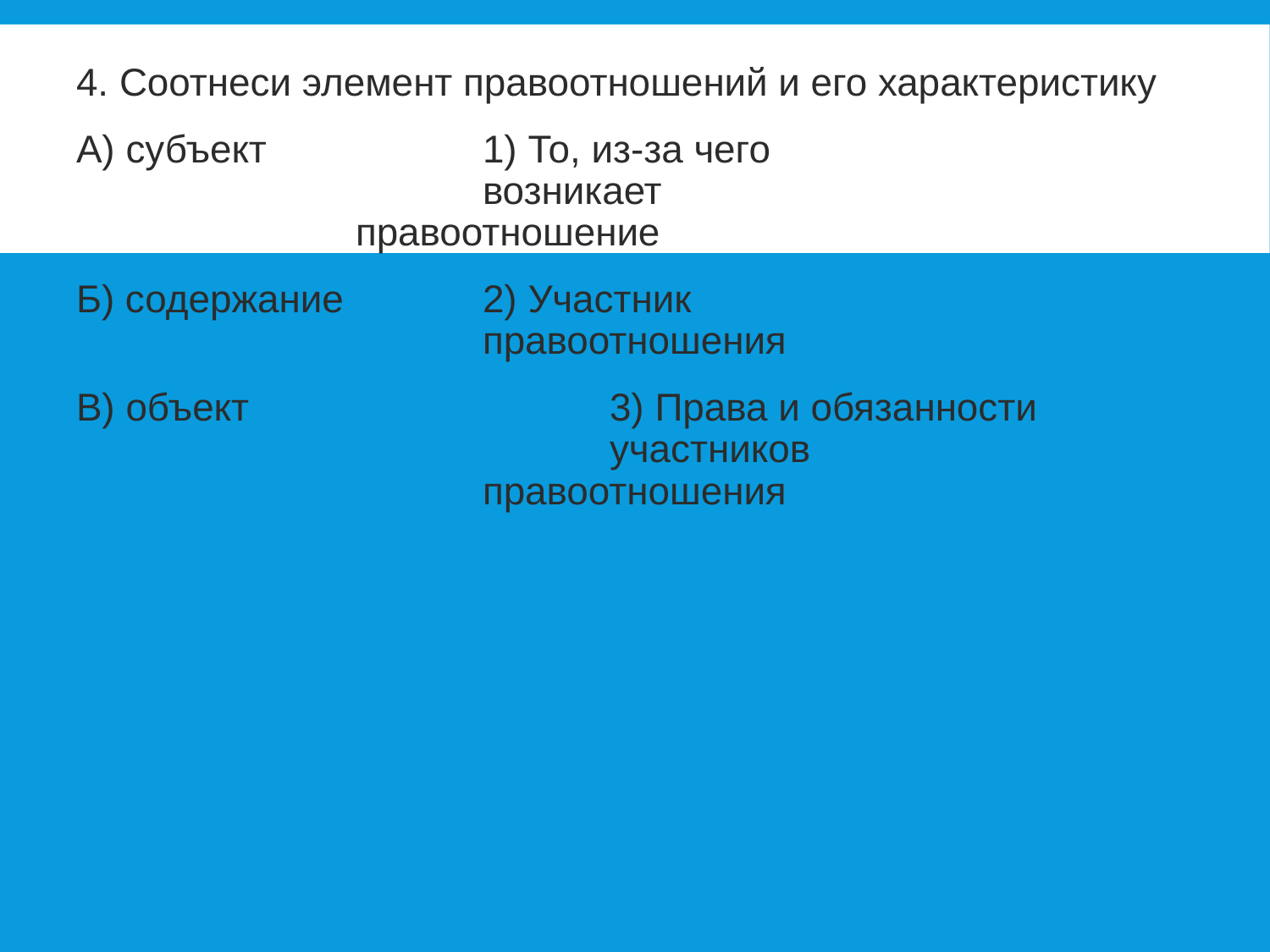

4. Соотнеси элемент правоотношений и его характеристику
А) субъект		1) То, из-за чего 						возникает 						правоотношение
Б) содержание		2) Участник 							правоотношения
В) объект			3) Права и обязанности 					участников 						правоотношения